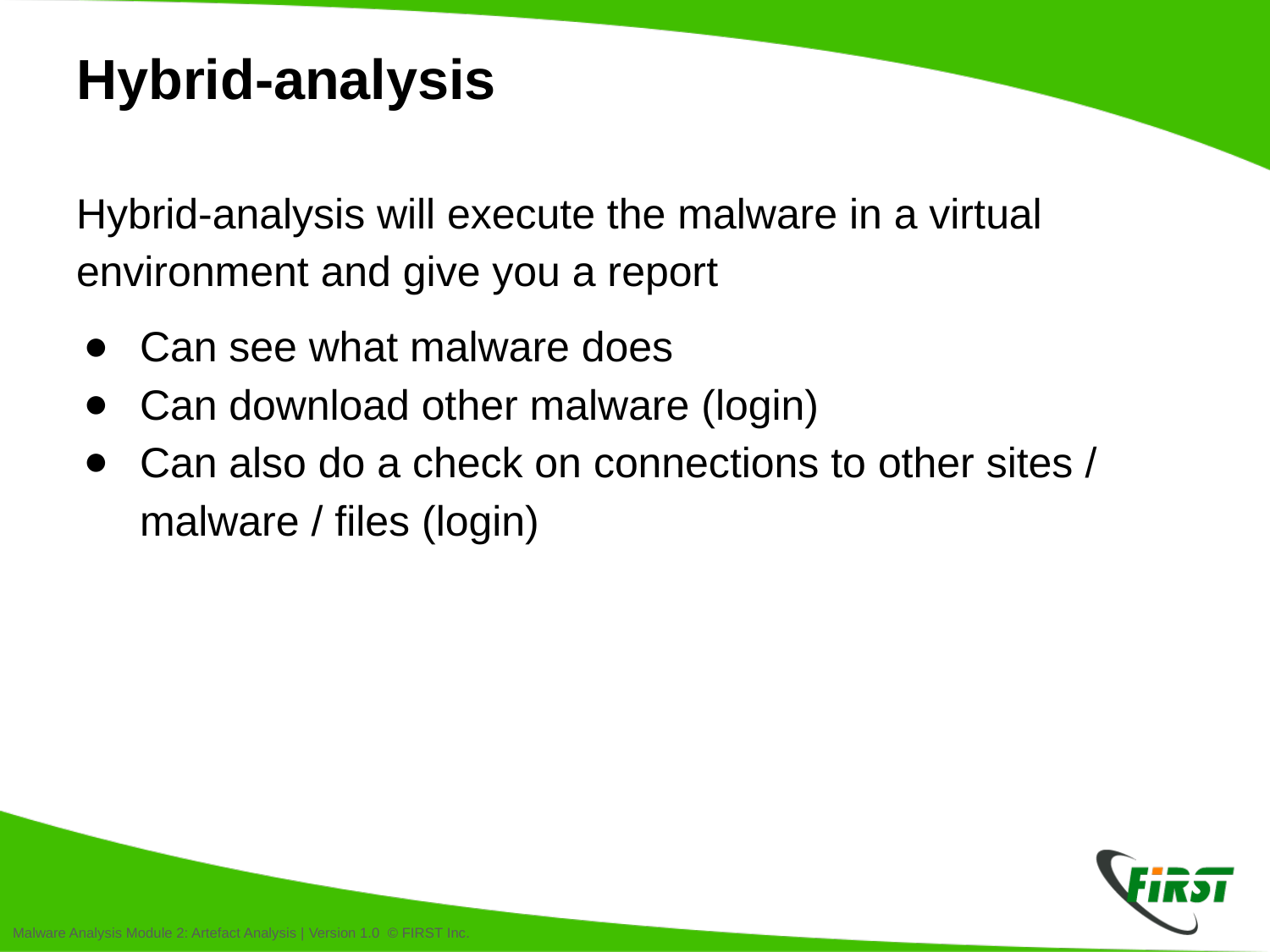

# Hybrid-analysis
Hybrid-analysis will execute the malware in a virtual environment and give you a report
Can see what malware does
Can download other malware (login)
Can also do a check on connections to other sites / malware / files (login)